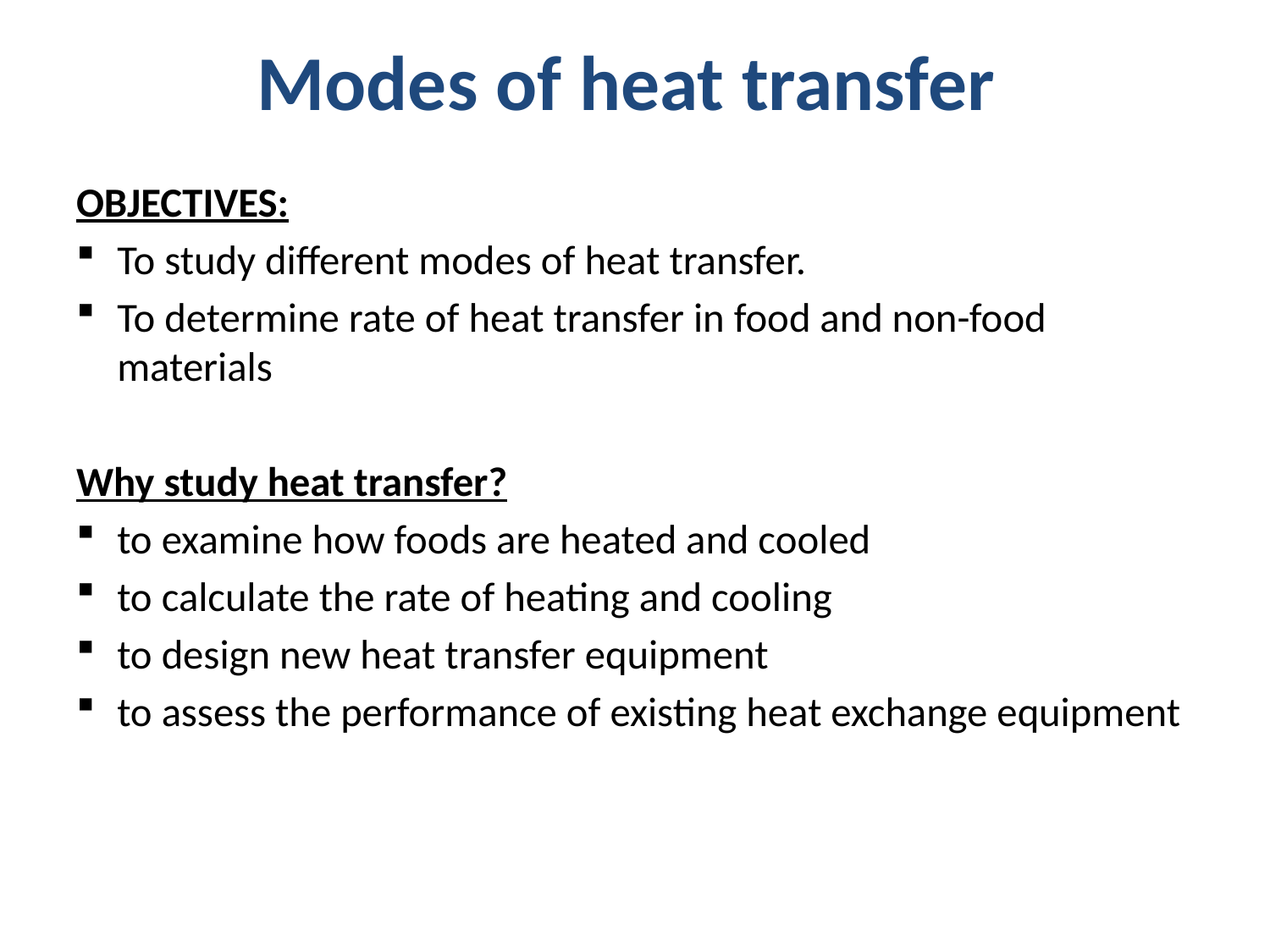

# Modes of heat transfer
OBJECTIVES:
To study different modes of heat transfer.
To determine rate of heat transfer in food and non-food materials

Why study heat transfer?
to examine how foods are heated and cooled
to calculate the rate of heating and cooling
to design new heat transfer equipment
to assess the performance of existing heat exchange equipment